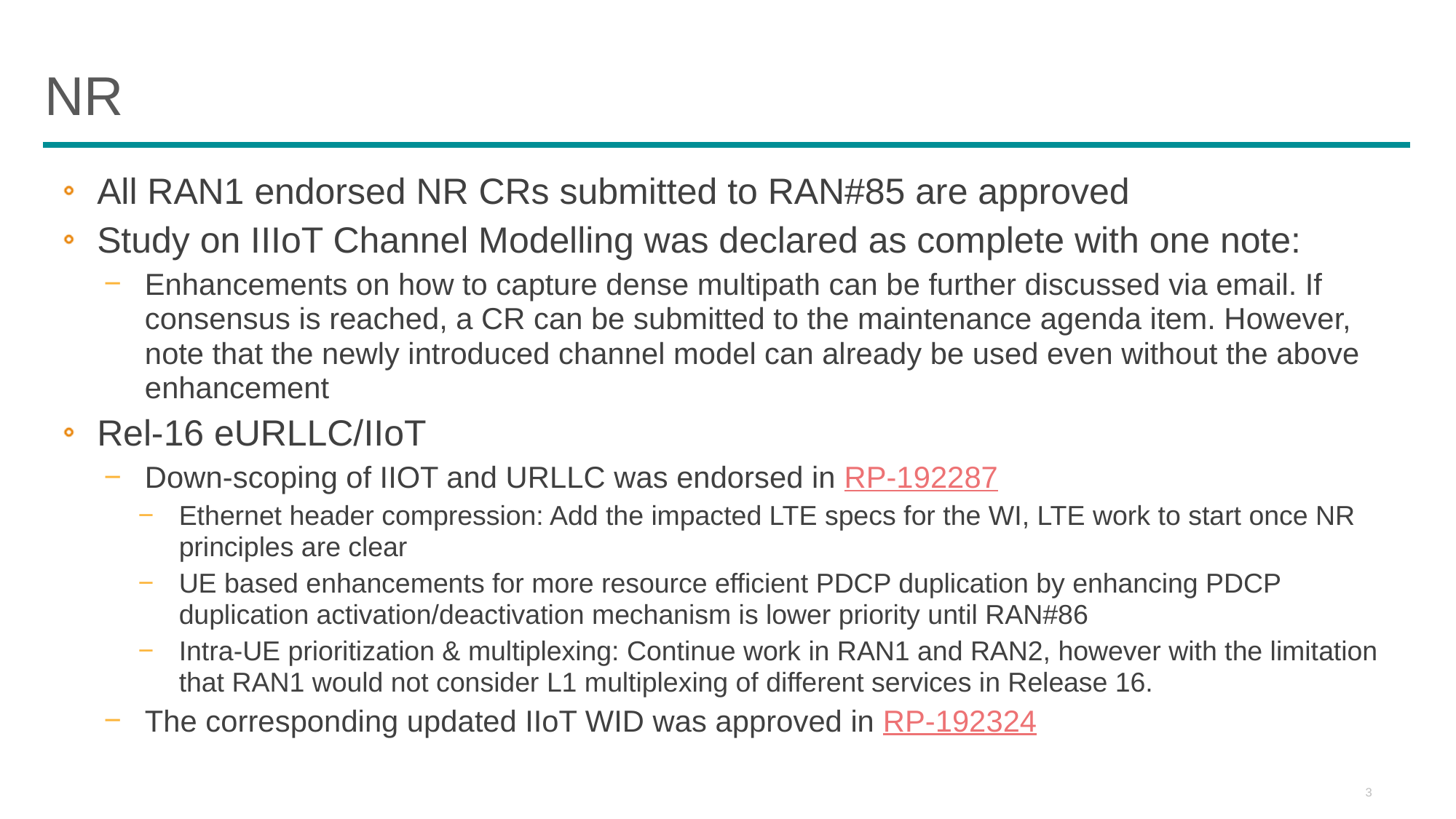

# NR
All RAN1 endorsed NR CRs submitted to RAN#85 are approved
Study on IIIoT Channel Modelling was declared as complete with one note:
Enhancements on how to capture dense multipath can be further discussed via email. If consensus is reached, a CR can be submitted to the maintenance agenda item. However, note that the newly introduced channel model can already be used even without the above enhancement
Rel-16 eURLLC/IIoT
Down-scoping of IIOT and URLLC was endorsed in RP-192287
Ethernet header compression: Add the impacted LTE specs for the WI, LTE work to start once NR principles are clear
UE based enhancements for more resource efficient PDCP duplication by enhancing PDCP duplication activation/deactivation mechanism is lower priority until RAN#86
Intra-UE prioritization & multiplexing: Continue work in RAN1 and RAN2, however with the limitation that RAN1 would not consider L1 multiplexing of different services in Release 16.
The corresponding updated IIoT WID was approved in RP-192324